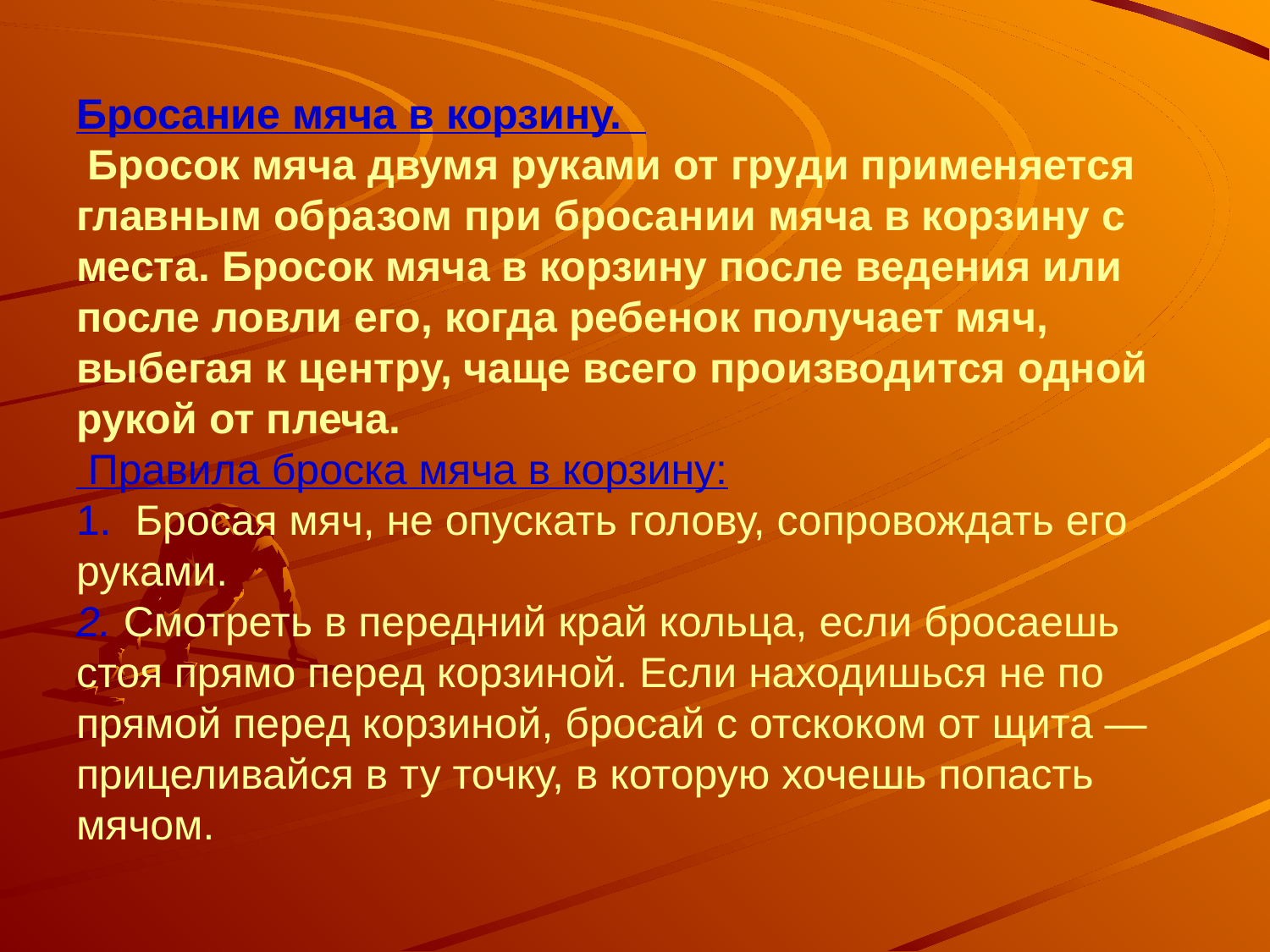

# Бросание мяча в корзину. Бросок мяча двумя руками от груди применяется главным обра­зом при бросании мяча в корзину с места. Бросок мяча в корзину после ведения или после ловли его, когда ребенок получает мяч, выбегая к центру, чаще всего производится одной рукой от плеча. Правила броска мяча в корзину: 1.  Бросая мяч, не опускать голову, сопровождать его руками. 2. Смотреть в передний край кольца, если бросаешь стоя прямо перед корзиной. Если находишься не по прямой перед корзиной, бросай с отскоком от щита — прицеливайся в ту точку, в которую хочешь попасть мячом.